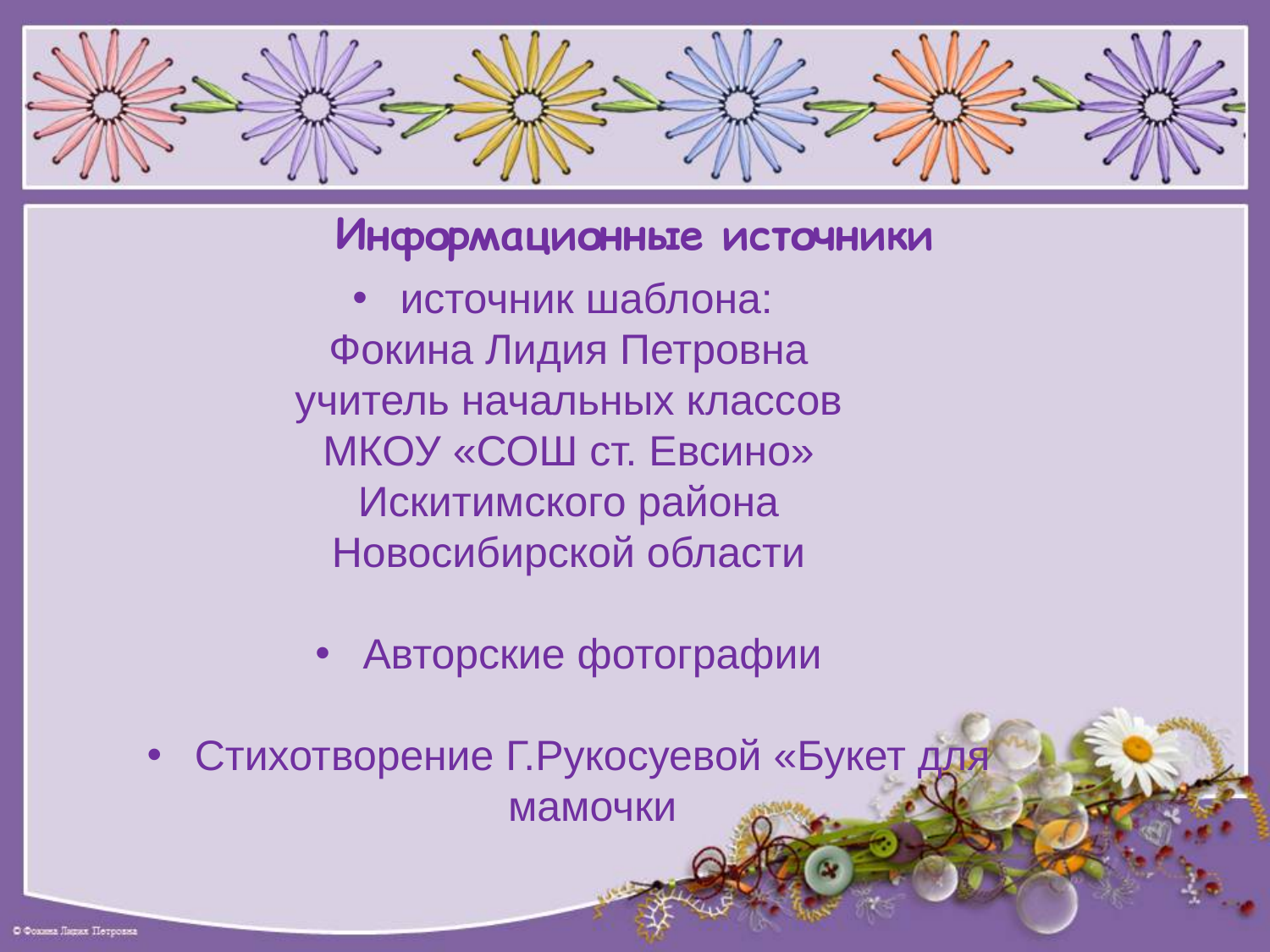

Информационные источники
источник шаблона:
Фокина Лидия Петровна
учитель начальных классов
МКОУ «СОШ ст. Евсино»
Искитимского района
Новосибирской области

Авторские фотографии

Стихотворение Г.Рукосуевой «Букет для мамочки